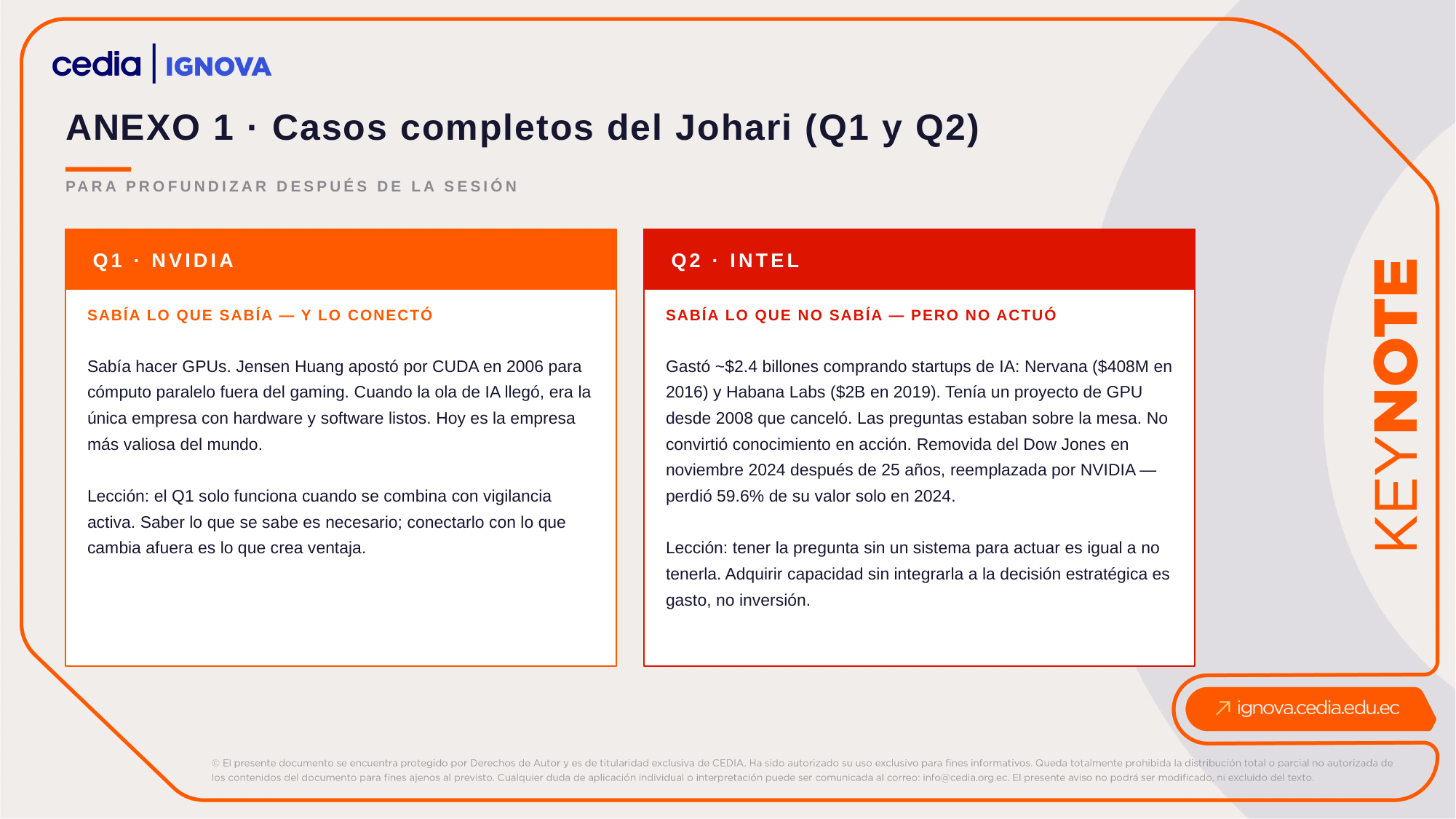

ANEXO 1 · Casos completos del Johari (Q1 y Q2)

PARA PROFUNDIZAR DESPUÉS DE LA SESIÓN

Q1 · NVIDIA

Q2 · INTEL
SABÍA LO QUE SABÍA — Y LO CONECTÓ
SABÍA LO QUE NO SABÍA — PERO NO ACTUÓ
Sabía hacer GPUs. Jensen Huang apostó por CUDA en 2006 para cómputo paralelo fuera del gaming. Cuando la ola de IA llegó, era la única empresa con hardware y software listos. Hoy es la empresa más valiosa del mundo.

Lección: el Q1 solo funciona cuando se combina con vigilancia activa. Saber lo que se sabe es necesario; conectarlo con lo que cambia afuera es lo que crea ventaja.
Gastó ~$2.4 billones comprando startups de IA: Nervana ($408M en 2016) y Habana Labs ($2B en 2019). Tenía un proyecto de GPU desde 2008 que canceló. Las preguntas estaban sobre la mesa. No convirtió conocimiento en acción. Removida del Dow Jones en noviembre 2024 después de 25 años, reemplazada por NVIDIA — perdió 59.6% de su valor solo en 2024.

Lección: tener la pregunta sin un sistema para actuar es igual a no tenerla. Adquirir capacidad sin integrarla a la decisión estratégica es gasto, no inversión.